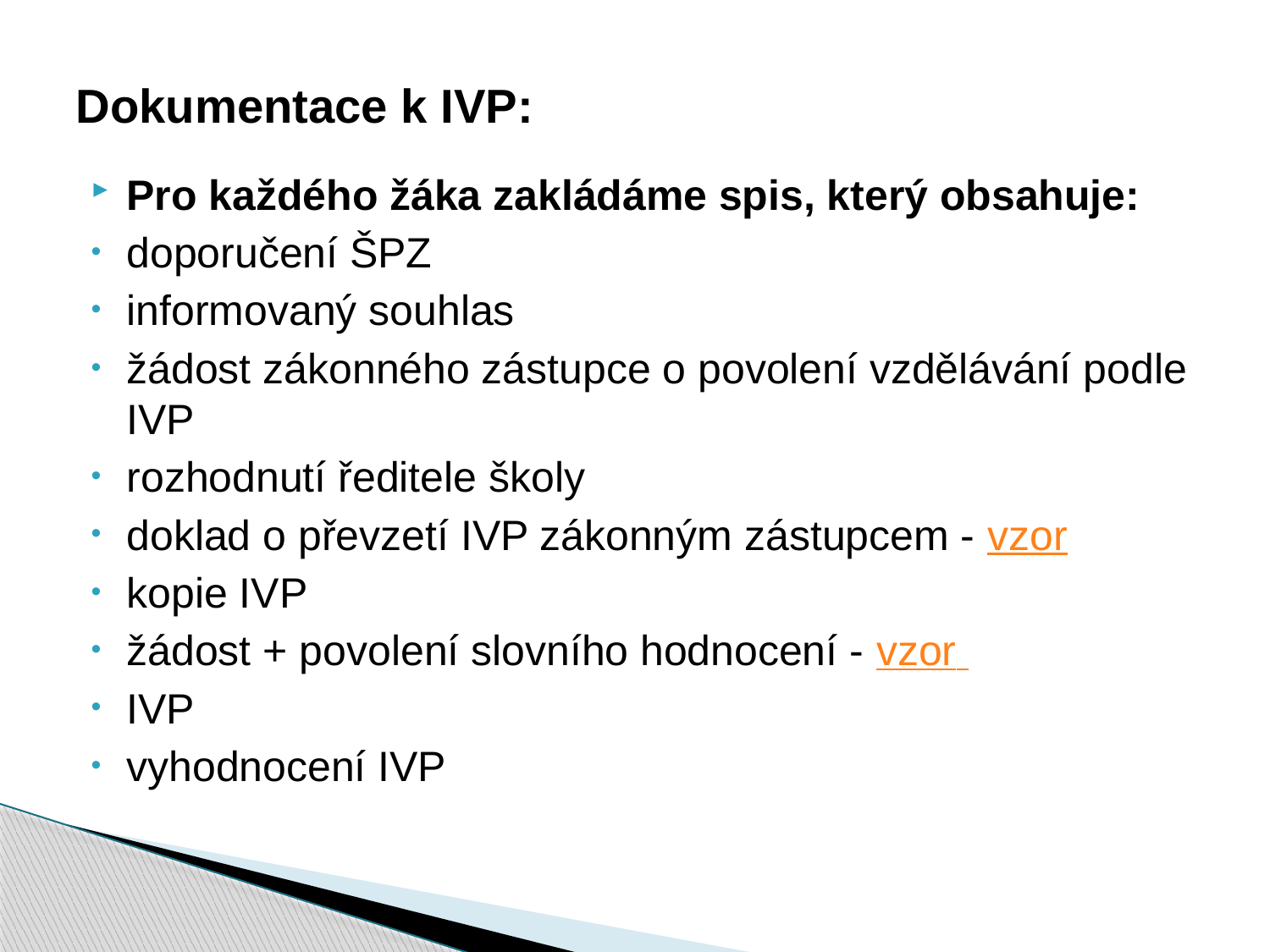

Dokumentace k IVP:

Pro každého žáka zakládáme spis, který obsahuje:
doporučení ŠPZ
informovaný souhlas
žádost zákonného zástupce o povolení vzdělávání podle IVP
rozhodnutí ředitele školy
doklad o převzetí IVP zákonným zástupcem - vzor
kopie IVP
žádost + povolení slovního hodnocení - vzor
IVP
vyhodnocení IVP